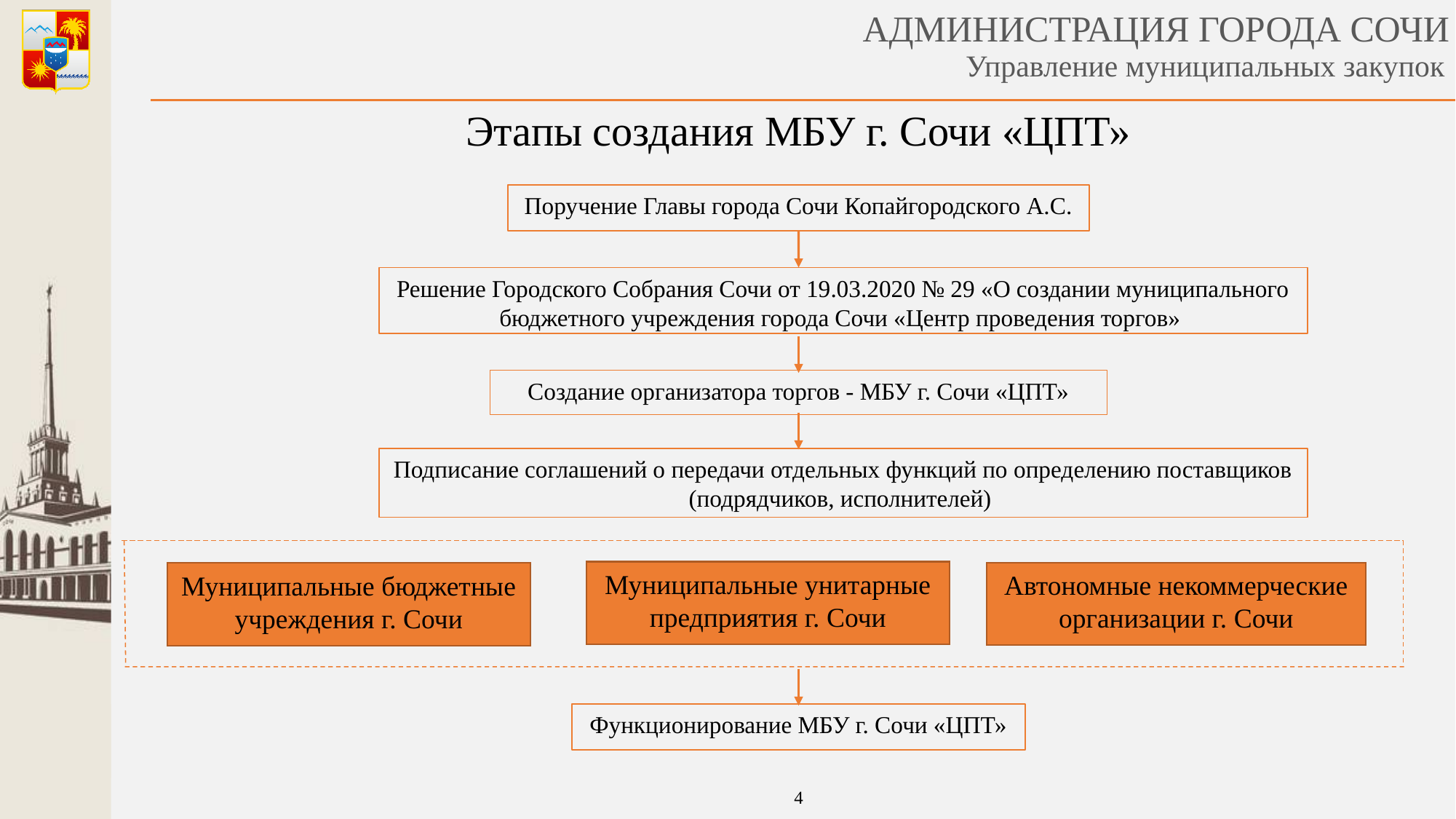

# Этапы создания МБУ г. Сочи «ЦПТ»
Поручение Главы города Сочи Копайгородского А.С.
Решение Городского Собрания Сочи от 19.03.2020 № 29 «О создании муниципального бюджетного учреждения города Сочи «Центр проведения торгов»
Создание организатора торгов - МБУ г. Сочи «ЦПТ»
Подписание соглашений о передачи отдельных функций по определению поставщиков (подрядчиков, исполнителей)
Муниципальные унитарные предприятия г. Сочи
Автономные некоммерческие организации г. Сочи
Муниципальные бюджетные учреждения г. Сочи
Функционирование МБУ г. Сочи «ЦПТ»
4